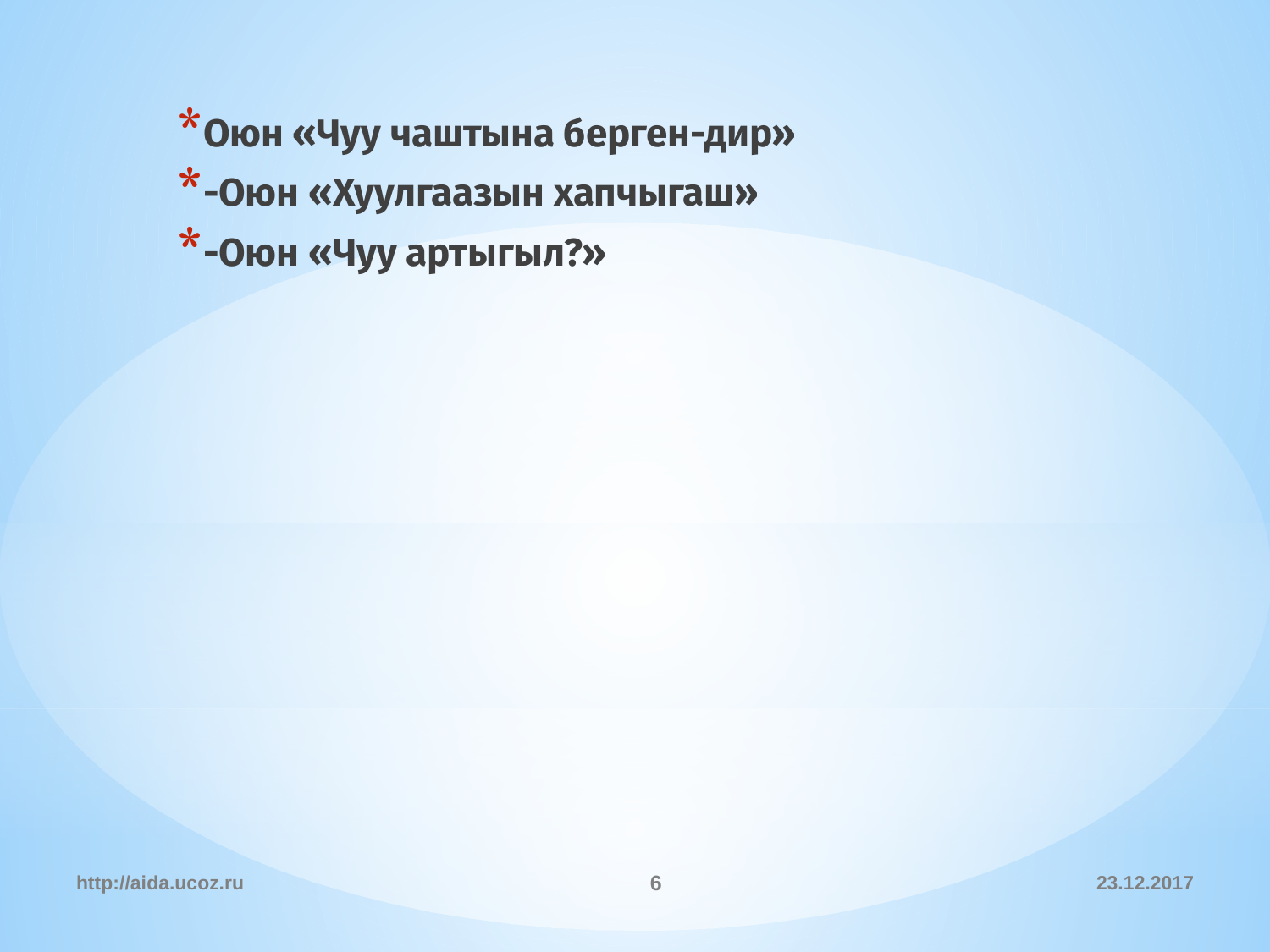

Оюн «Чуу чаштына берген-дир»
-Оюн «Хуулгаазын хапчыгаш»
-Оюн «Чуу артыгыл?»

http://aida.ucoz.ru
6
23.12.2017